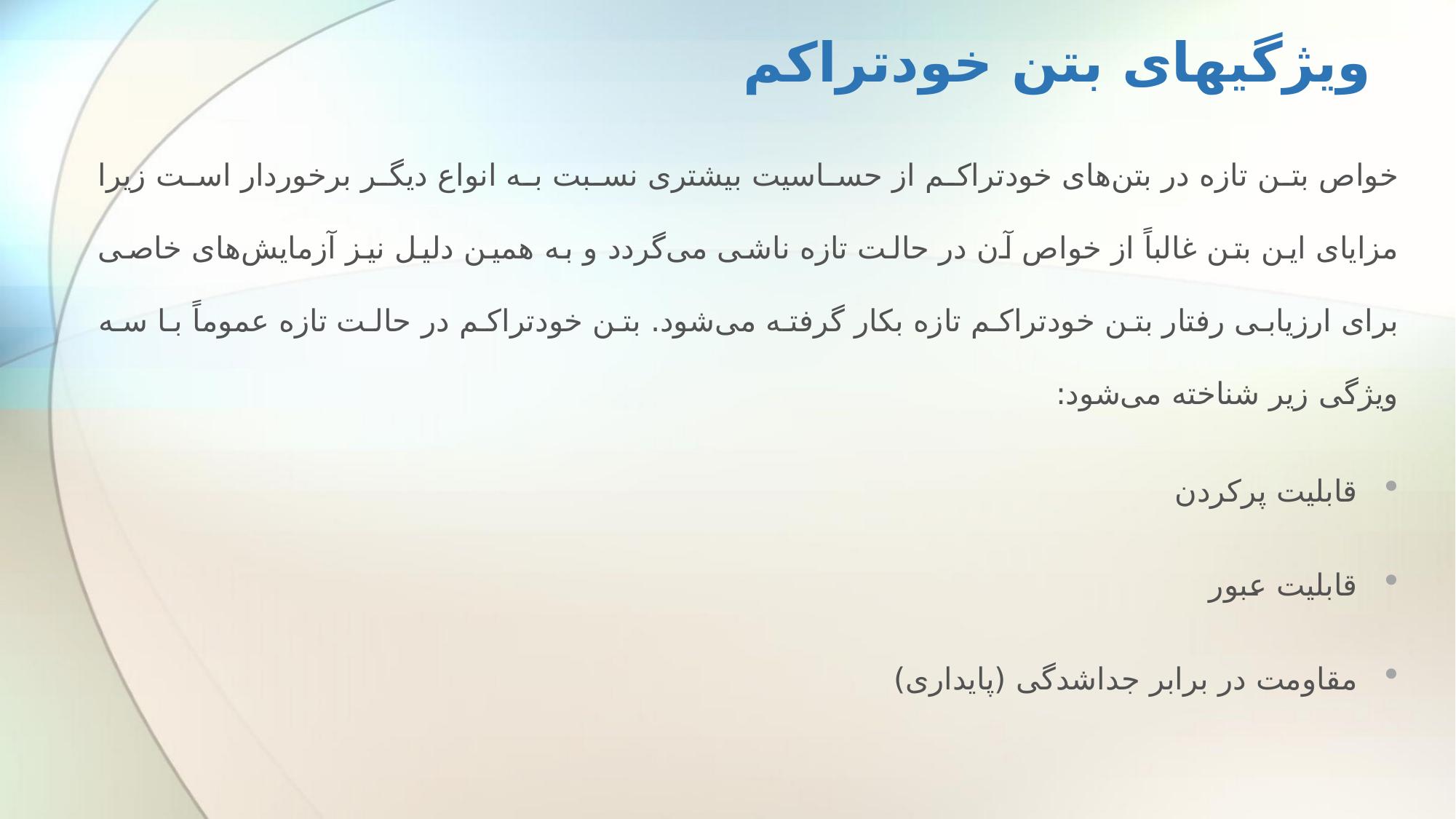

# ویژگی­های بتن خودتراکم
خواص بتن تازه در بتن‌های خودتراکم از حساسیت بیشتری نسبت به انواع دیگر برخوردار است زیرا مزایای این بتن غالباً از خواص آن در حالت تازه ناشی می‌گردد و به همین دلیل نیز آزمایش‌های خاصی برای ارزیابی رفتار بتن خودتراکم تازه بکار گرفته می‌شود. بتن خودتراکم در حالت تازه عموماً با سه ویژگی زیر شناخته می‌شود:
قابلیت پرکردن
قابلیت عبور
مقاومت در برابر جداشدگی (پایداری)